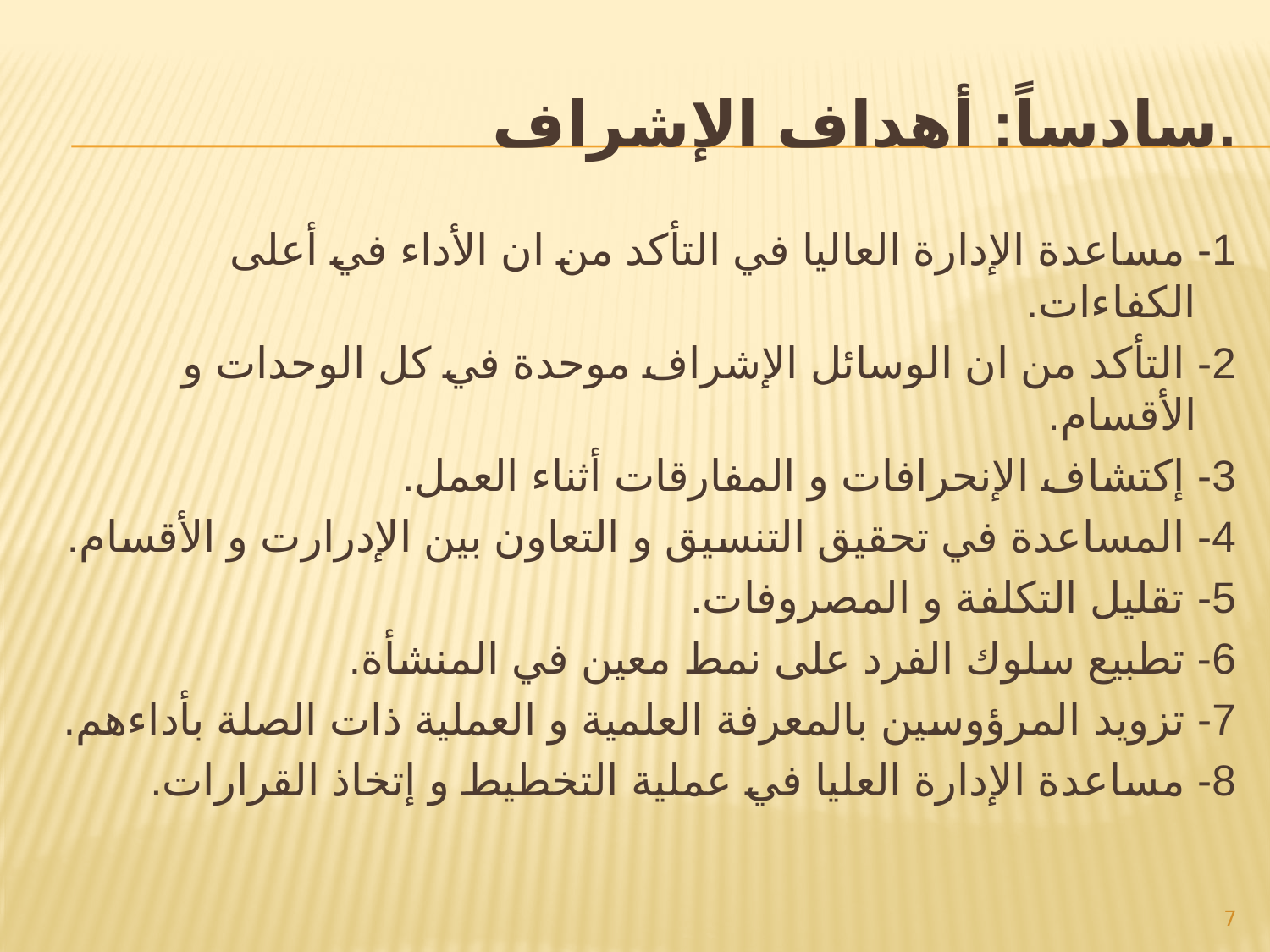

# سادساً: أهداف الإشراف.
1- مساعدة الإدارة العاليا في التأكد من ان الأداء في أعلى الكفاءات.
2- التأكد من ان الوسائل الإشراف موحدة في كل الوحدات و الأقسام.
3- إكتشاف الإنحرافات و المفارقات أثناء العمل.
4- المساعدة في تحقيق التنسيق و التعاون بين الإدرارت و الأقسام.
5- تقليل التكلفة و المصروفات.
6- تطبيع سلوك الفرد على نمط معين في المنشأة.
7- تزويد المرؤوسين بالمعرفة العلمية و العملية ذات الصلة بأداءهم.
8- مساعدة الإدارة العليا في عملية التخطيط و إتخاذ القرارات.
7